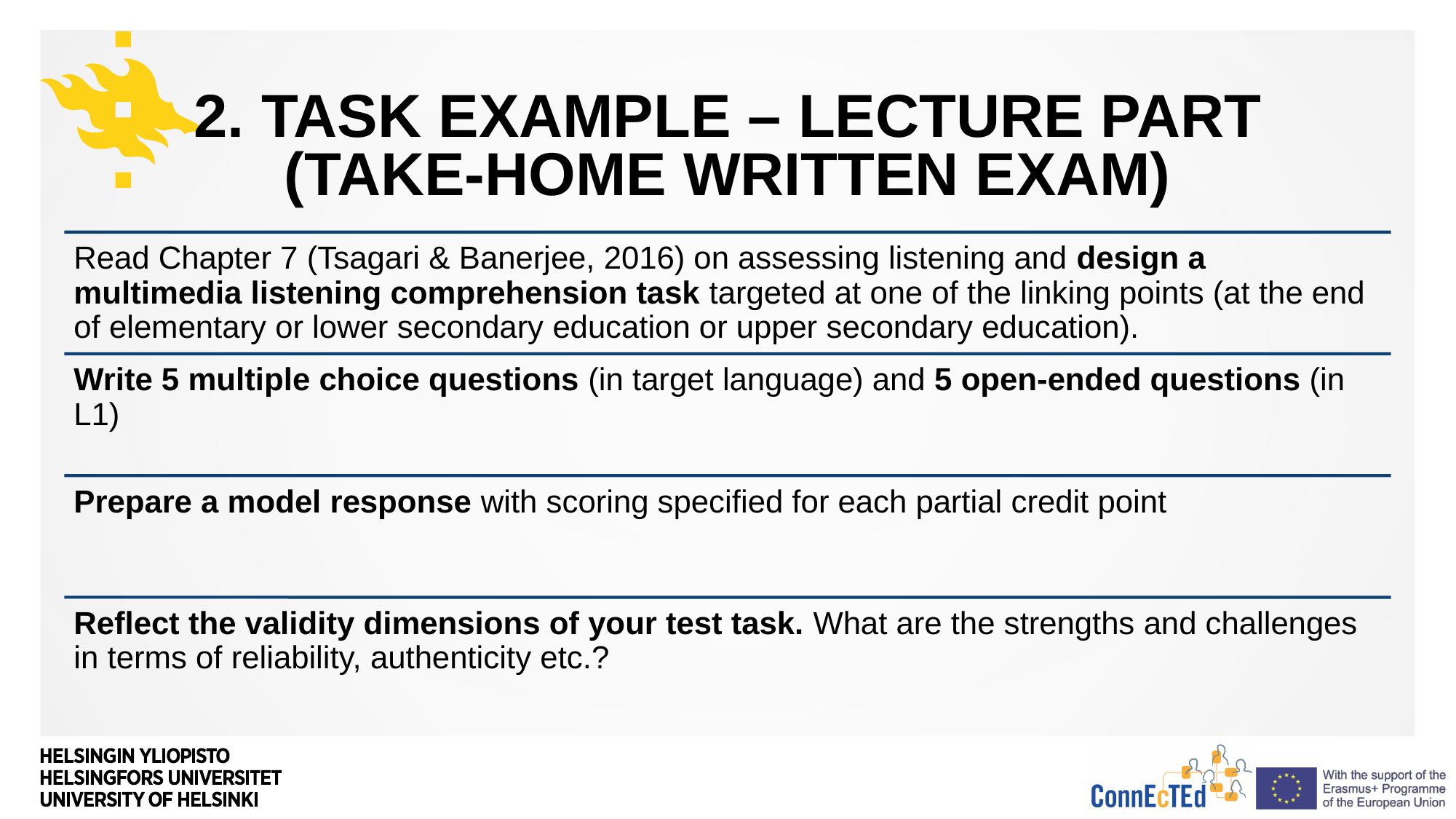

# 2. Task example – lecture part (take-home written exam)
Read Chapter 7 (Tsagari & Banerjee, 2016) on assessing listening and design a multimedia listening comprehension task targeted at one of the linking points (at the end of elementary or lower secondary education or upper secondary education).
Write 5 multiple choice questions (in target language) and 5 open-ended questions (in L1)
Prepare a model response with scoring specified for each partial credit point
Reflect the validity dimensions of your test task. What are the strengths and challenges in terms of reliability, authenticity etc.?